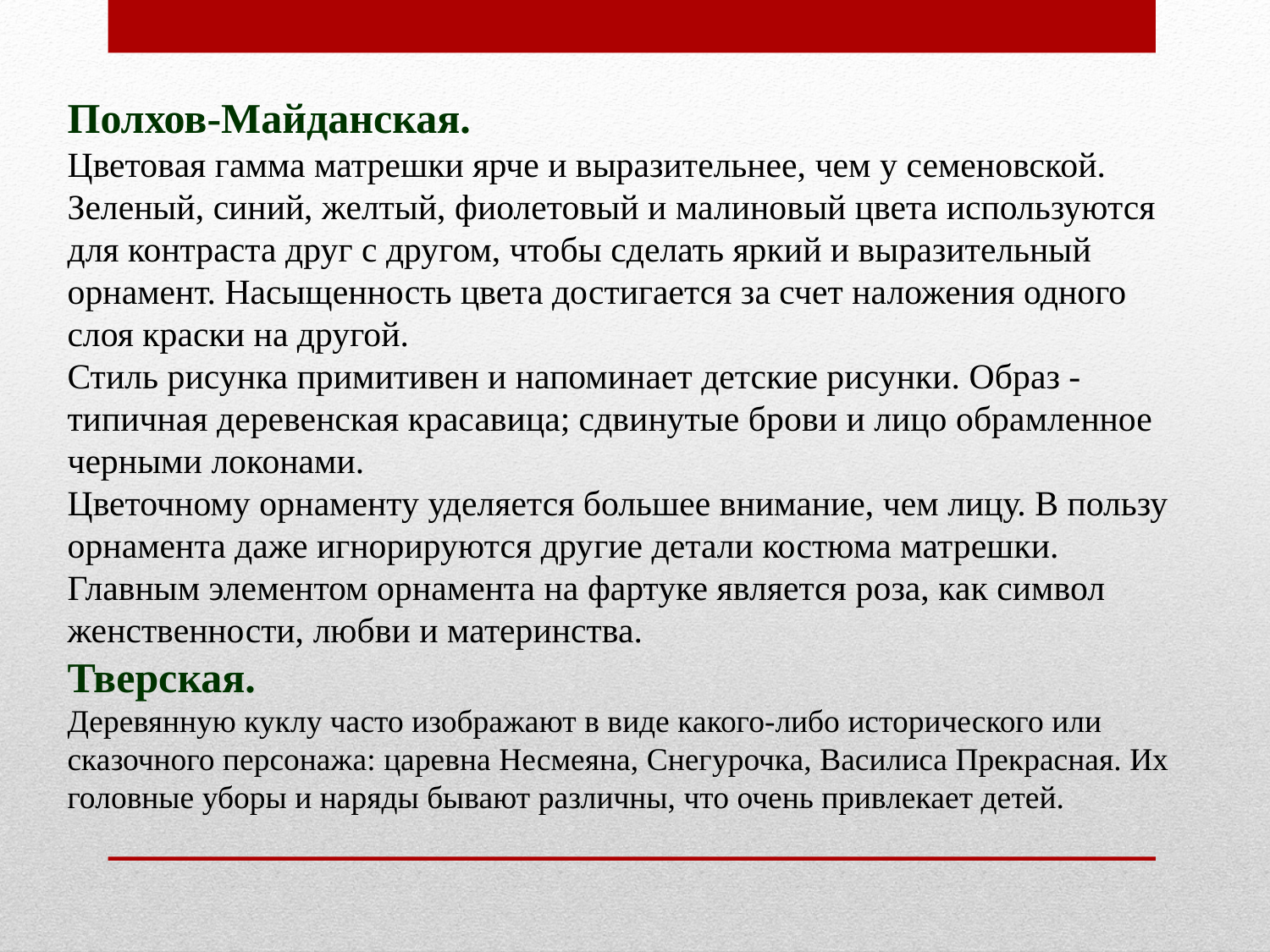

Полхов-Майданская.
Цветовая гамма матрешки ярче и выразительнее, чем у семеновской. Зеленый, синий, желтый, фиолетовый и малиновый цвета используются для контраста друг с другом, чтобы сделать яркий и выразительный орнамент. Насыщенность цвета достигается за счет наложения одного слоя краски на другой.
Стиль рисунка примитивен и напоминает детские рисунки. Образ - типичная деревенская красавица; сдвинутые брови и лицо обрамленное черными локонами.
Цветочному орнаменту уделяется большее внимание, чем лицу. В пользу орнамента даже игнорируются другие детали костюма матрешки. Главным элементом орнамента на фартуке является роза, как символ женственности, любви и материнства.
Тверская.
Деревянную куклу часто изображают в виде какого-либо исторического или сказочного персонажа: царевна Несмеяна, Снегурочка, Василиса Прекрасная. Их головные уборы и наряды бывают различны, что очень привлекает детей.